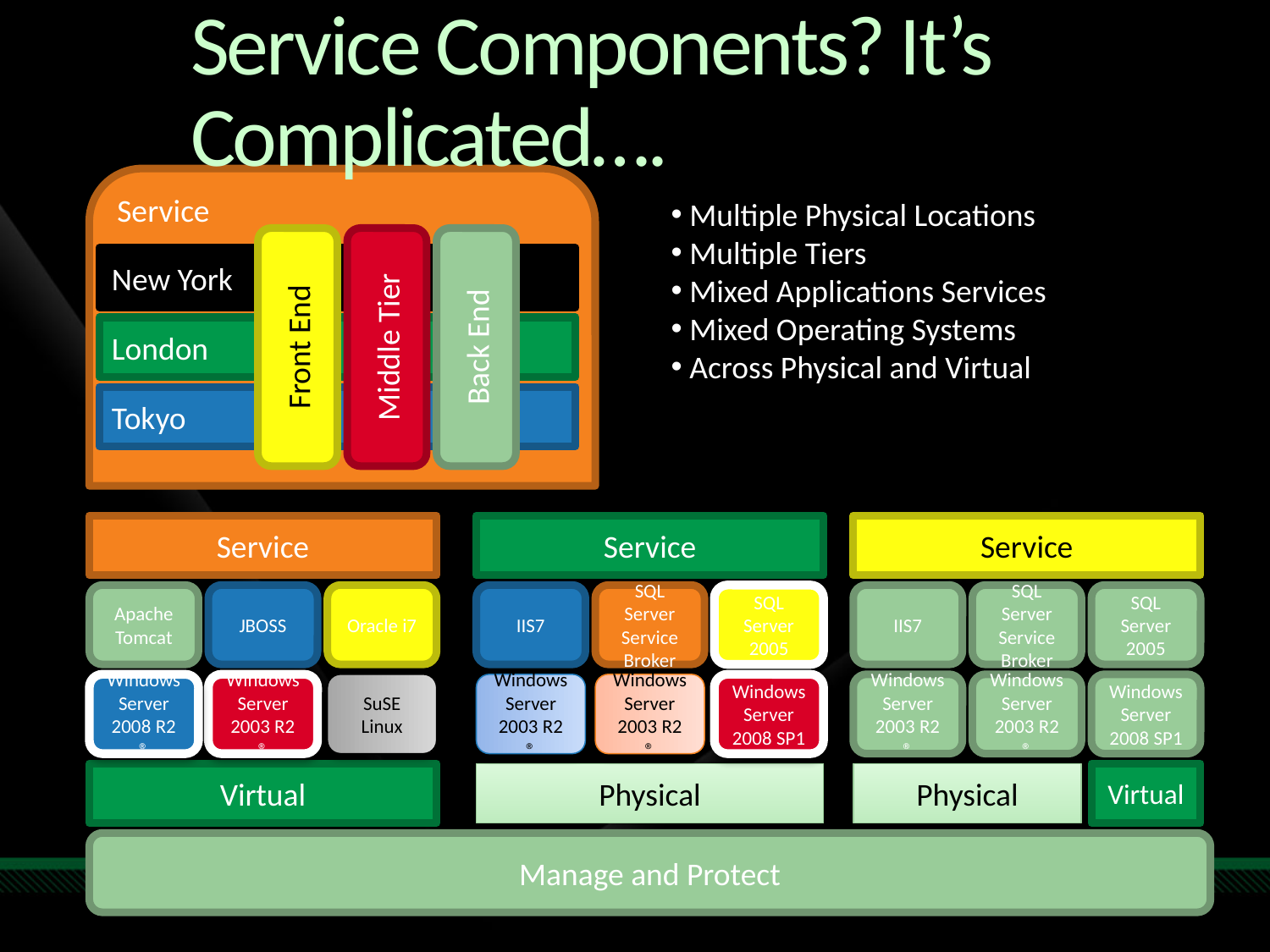

Service Components? It’s Complicated….
Service
 Multiple Physical Locations
 Multiple Tiers
 Mixed Applications Services
 Mixed Operating Systems
 Across Physical and Virtual
Front End
Middle Tier
Back End
New York
London
Tokyo
Service
Service
Service
Apache Tomcat
JBOSS
Oracle i7
IIS7
SQL Server Service Broker
SQL Server 2005
IIS7
SQL Server Service Broker
SQL Server 2005
Windows Server 2008 R2 ®
Windows Server 2003 R2 ®
SuSE Linux
Windows Server 2003 R2 ®
Windows Server 2003 R2 ®
Windows Server 2008 SP1
Windows Server 2003 R2 ®
Windows Server 2003 R2 ®
Windows Server 2008 SP1
Virtual
Physical
Physical
Virtual
Manage and Protect